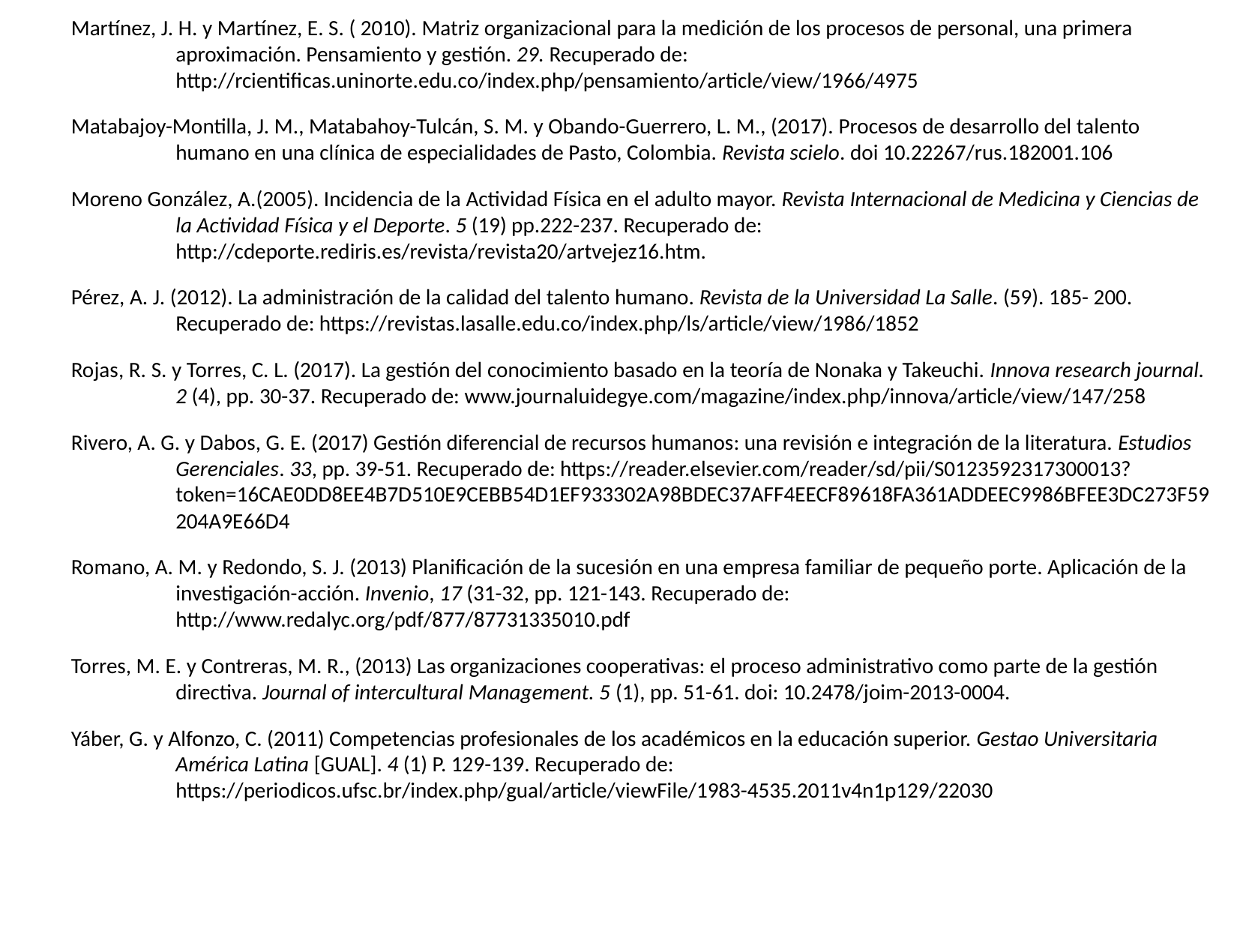

Martínez, J. H. y Martínez, E. S. ( 2010). Matriz organizacional para la medición de los procesos de personal, una primera aproximación. Pensamiento y gestión. 29. Recuperado de: http://rcientificas.uninorte.edu.co/index.php/pensamiento/article/view/1966/4975
Matabajoy-Montilla, J. M., Matabahoy-Tulcán, S. M. y Obando-Guerrero, L. M., (2017). Procesos de desarrollo del talento humano en una clínica de especialidades de Pasto, Colombia. Revista scielo. doi 10.22267/rus.182001.106
Moreno González, A.(2005). Incidencia de la Actividad Física en el adulto mayor. Revista Internacional de Medicina y Ciencias de la Actividad Física y el Deporte. 5 (19) pp.222-237. Recuperado de: http://cdeporte.rediris.es/revista/revista20/artvejez16.htm.
Pérez, A. J. (2012). La administración de la calidad del talento humano. Revista de la Universidad La Salle. (59). 185- 200. Recuperado de: https://revistas.lasalle.edu.co/index.php/ls/article/view/1986/1852
Rojas, R. S. y Torres, C. L. (2017). La gestión del conocimiento basado en la teoría de Nonaka y Takeuchi. Innova research journal. 2 (4), pp. 30-37. Recuperado de: www.journaluidegye.com/magazine/index.php/innova/article/view/147/258
Rivero, A. G. y Dabos, G. E. (2017) Gestión diferencial de recursos humanos: una revisión e integración de la literatura. Estudios Gerenciales. 33, pp. 39-51. Recuperado de: https://reader.elsevier.com/reader/sd/pii/S0123592317300013?token=16CAE0DD8EE4B7D510E9CEBB54D1EF933302A98BDEC37AFF4EECF89618FA361ADDEEC9986BFEE3DC273F59204A9E66D4
Romano, A. M. y Redondo, S. J. (2013) Planificación de la sucesión en una empresa familiar de pequeño porte. Aplicación de la investigación-acción. Invenio, 17 (31-32, pp. 121-143. Recuperado de: http://www.redalyc.org/pdf/877/87731335010.pdf
Torres, M. E. y Contreras, M. R., (2013) Las organizaciones cooperativas: el proceso administrativo como parte de la gestión directiva. Journal of intercultural Management. 5 (1), pp. 51-61. doi: 10.2478/joim-2013-0004.
Yáber, G. y Alfonzo, C. (2011) Competencias profesionales de los académicos en la educación superior. Gestao Universitaria América Latina [GUAL]. 4 (1) P. 129-139. Recuperado de: https://periodicos.ufsc.br/index.php/gual/article/viewFile/1983-4535.2011v4n1p129/22030